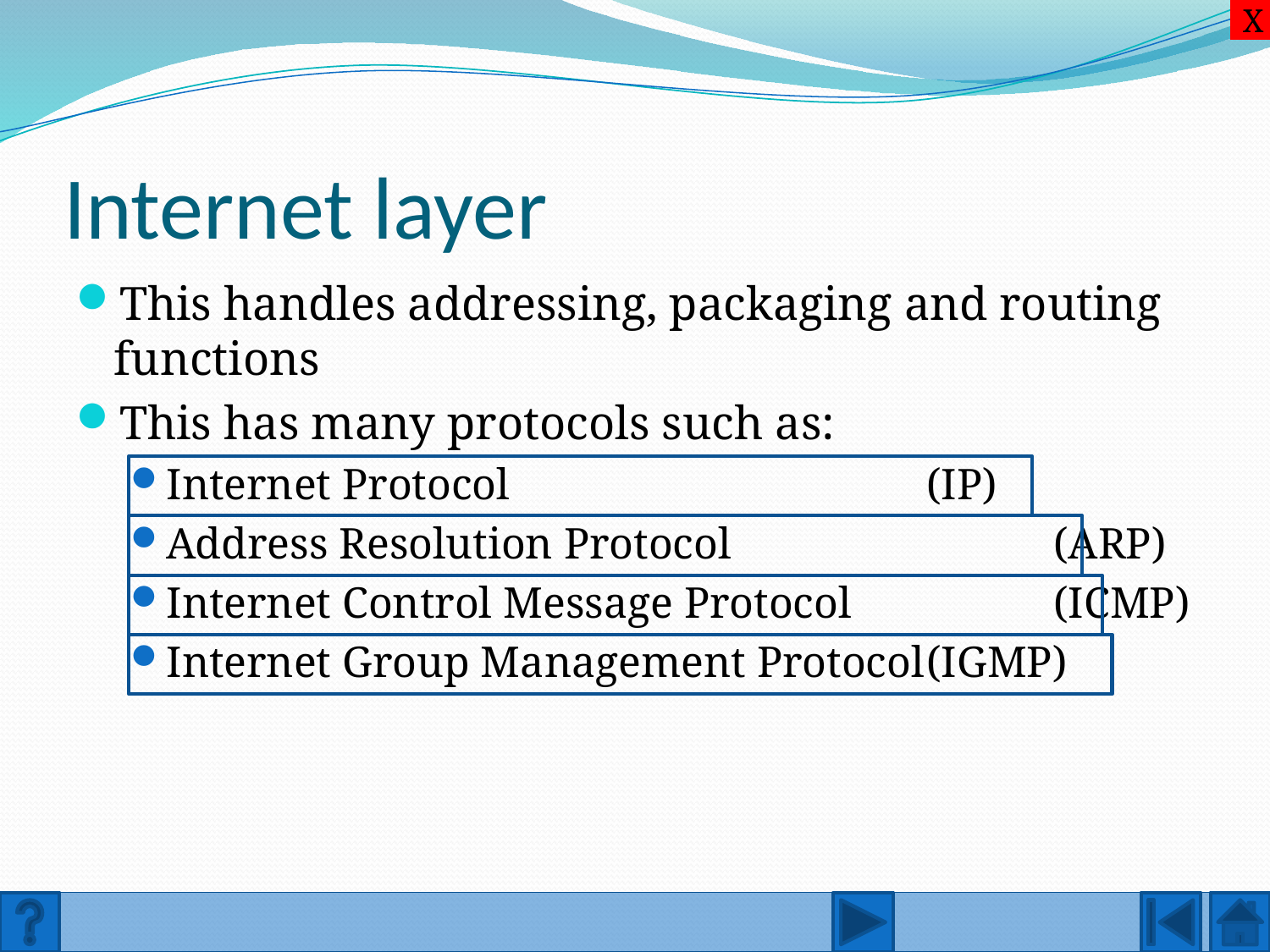

X
# Internet layer
This handles addressing, packaging and routing functions
This has many protocols such as:
Internet Protocol				(IP)
Address Resolution Protocol			(ARP)
Internet Control Message Protocol		(ICMP)
Internet Group Management Protocol	(IGMP)